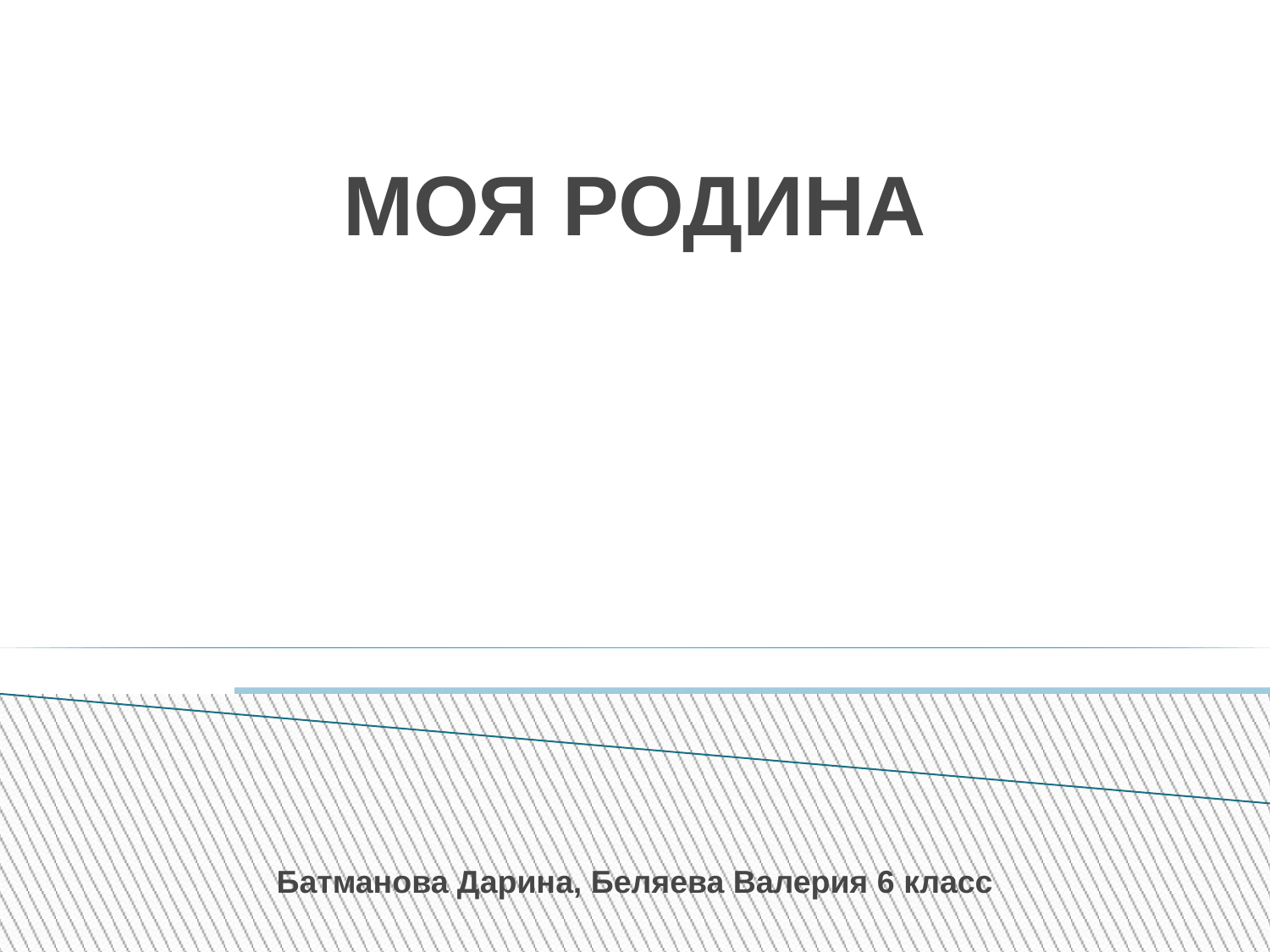

МОЯ РОДИНА

Батманова Дарина, Беляева Валерия 6 класс